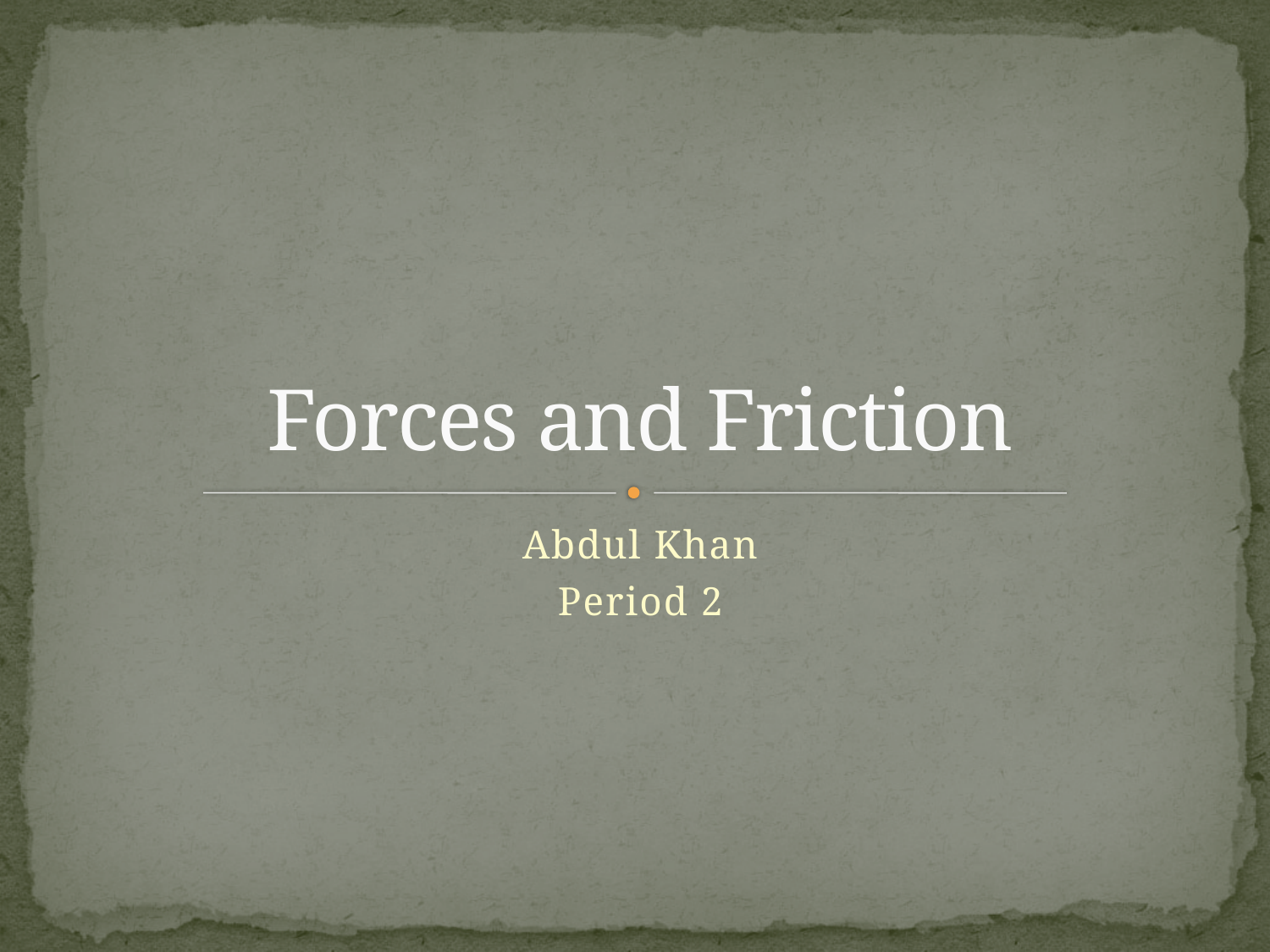

# Forces and Friction
Abdul Khan
Period 2